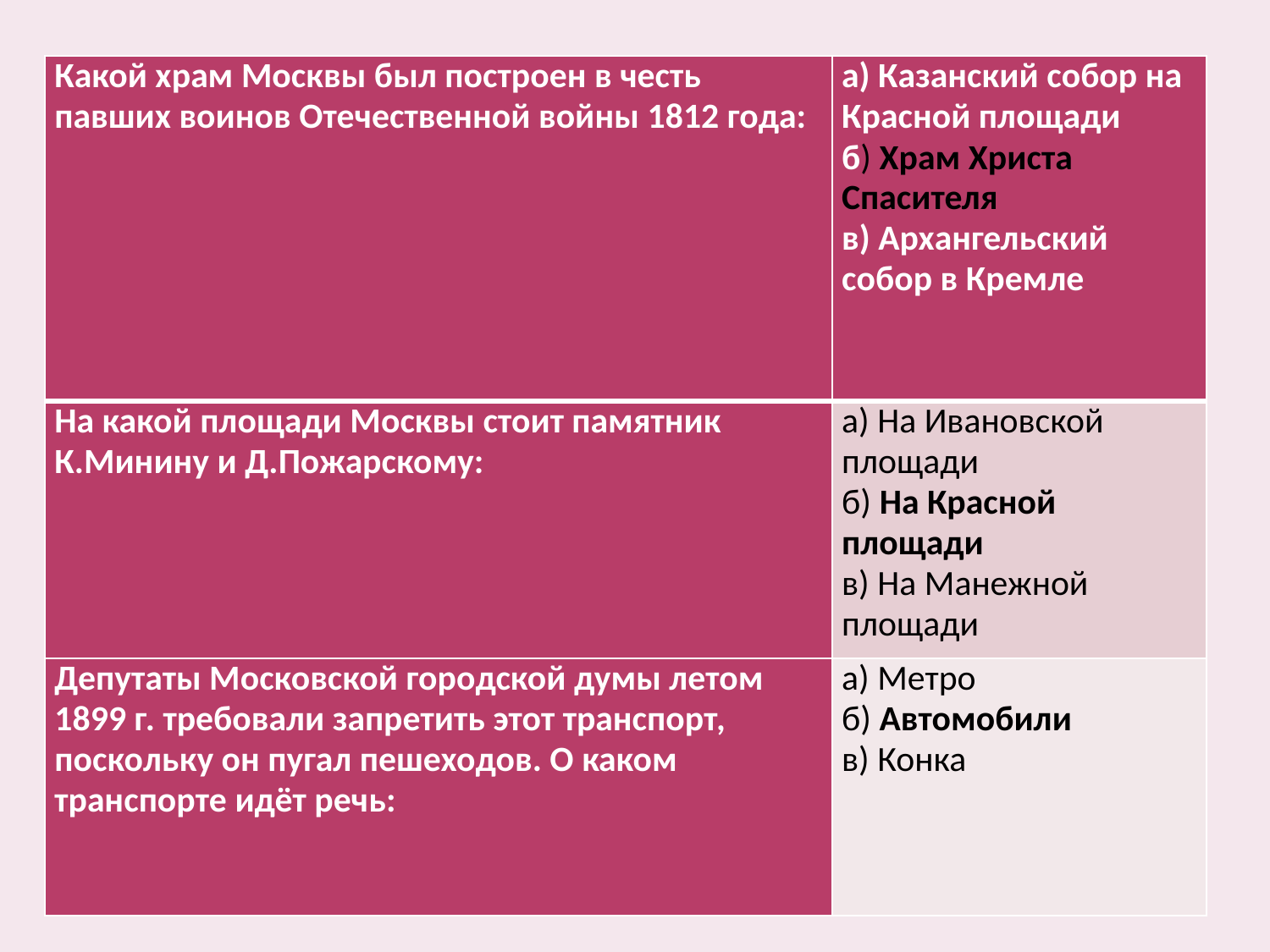

| Какой храм Москвы был построен в честь павших воинов Отечественной войны 1812 года: | а) Казанский собор на Красной площади б) Храм Христа Спасителя в) Архангельский собор в Кремле |
| --- | --- |
| На какой площади Москвы стоит памятник К.Минину и Д.Пожарскому: | а) На Ивановской площади б) На Красной площади в) На Манежной площади |
| Депутаты Московской городской думы летом 1899 г. требовали запретить этот транспорт, поскольку он пугал пешеходов. О каком транспорте идёт речь: | а) Метро б) Автомобили в) Конка |